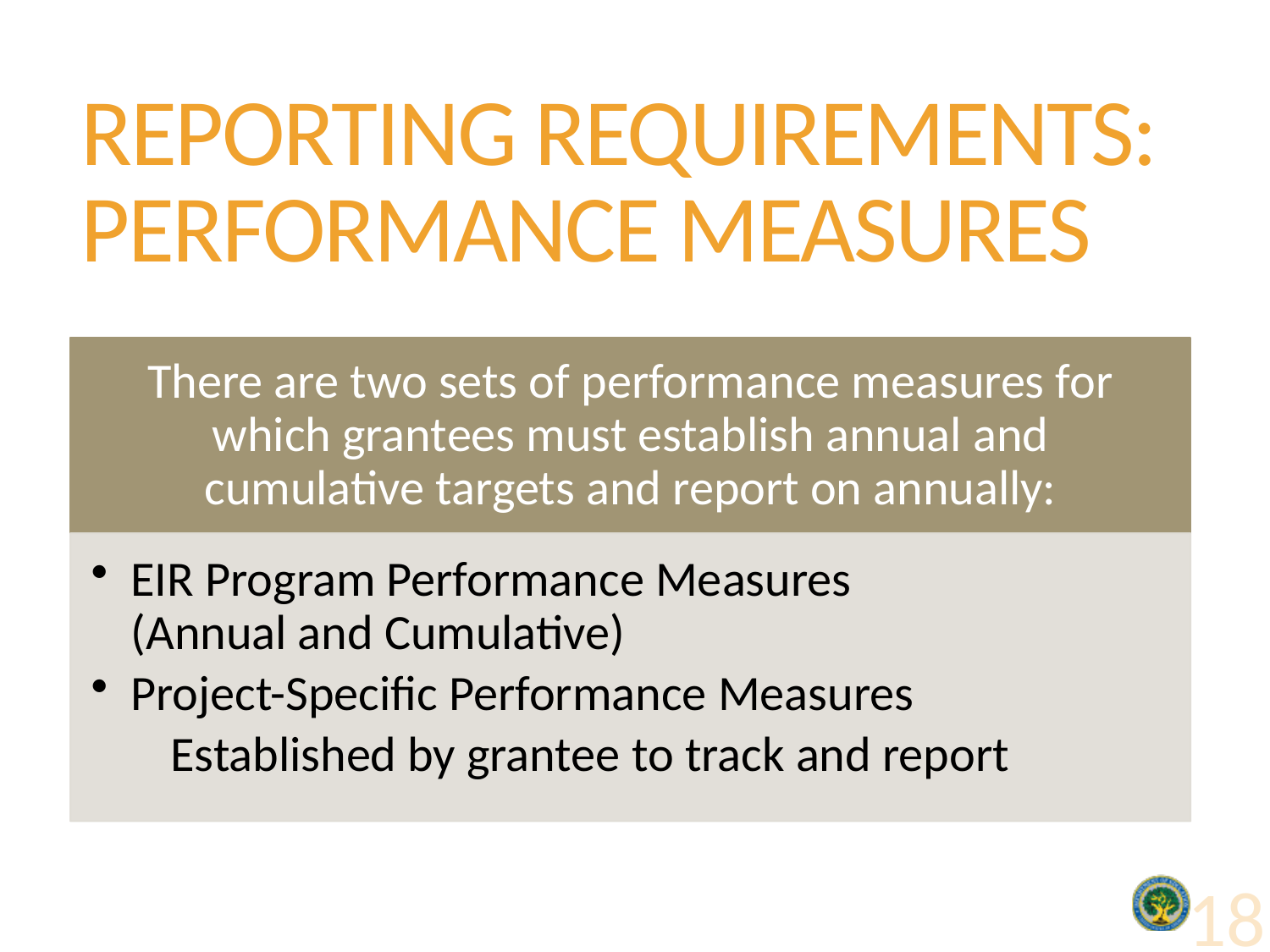

# Reporting Requirements: Performance measures
There are two sets of performance measures for which grantees must establish annual and cumulative targets and report on annually:
EIR Program Performance Measures                  (Annual and Cumulative)
Project-Specific Performance Measures
	Established by grantee to track and report
18